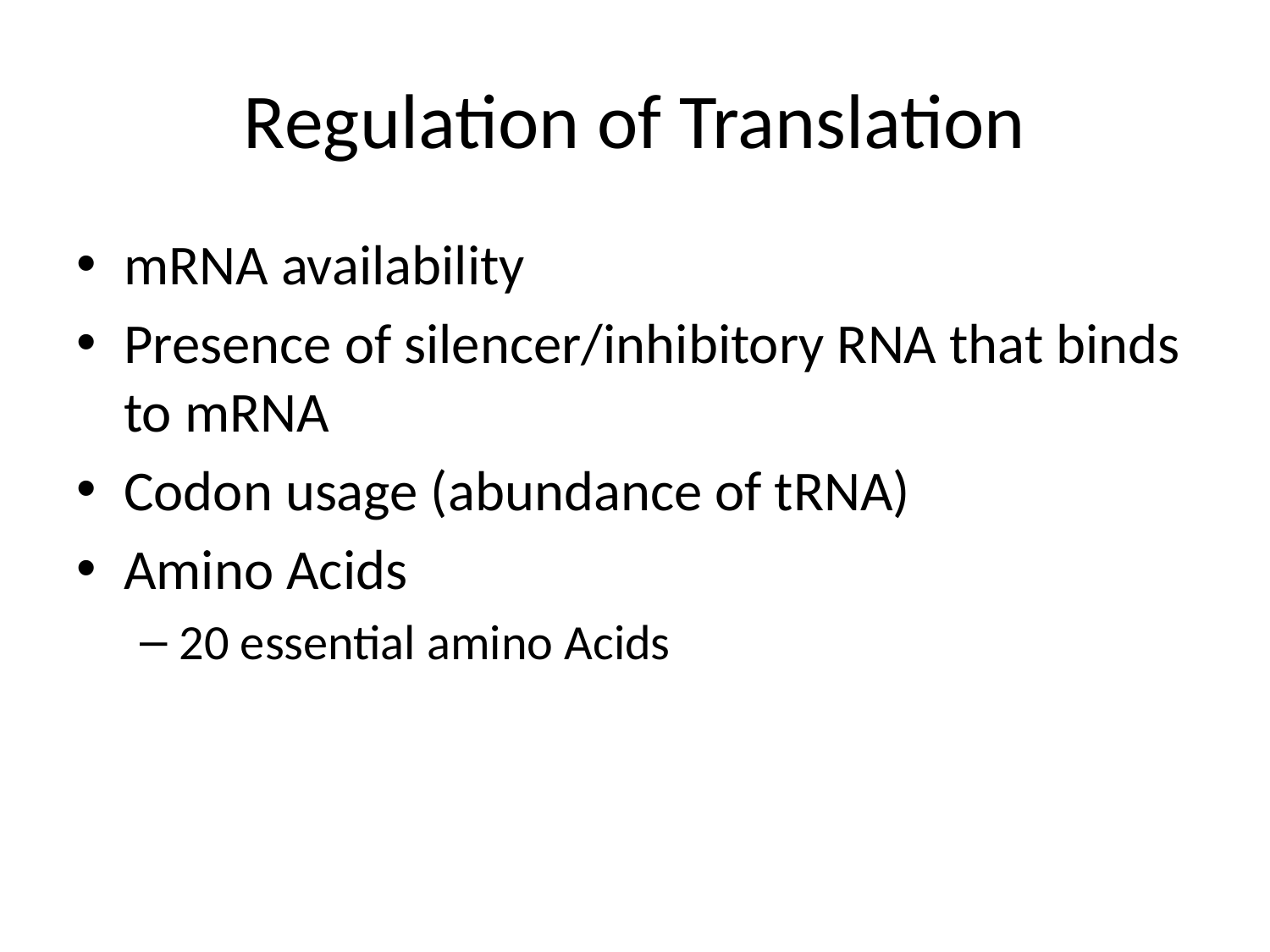

# Regulation of Translation
mRNA availability
Presence of silencer/inhibitory RNA that binds to mRNA
Codon usage (abundance of tRNA)
Amino Acids
20 essential amino Acids